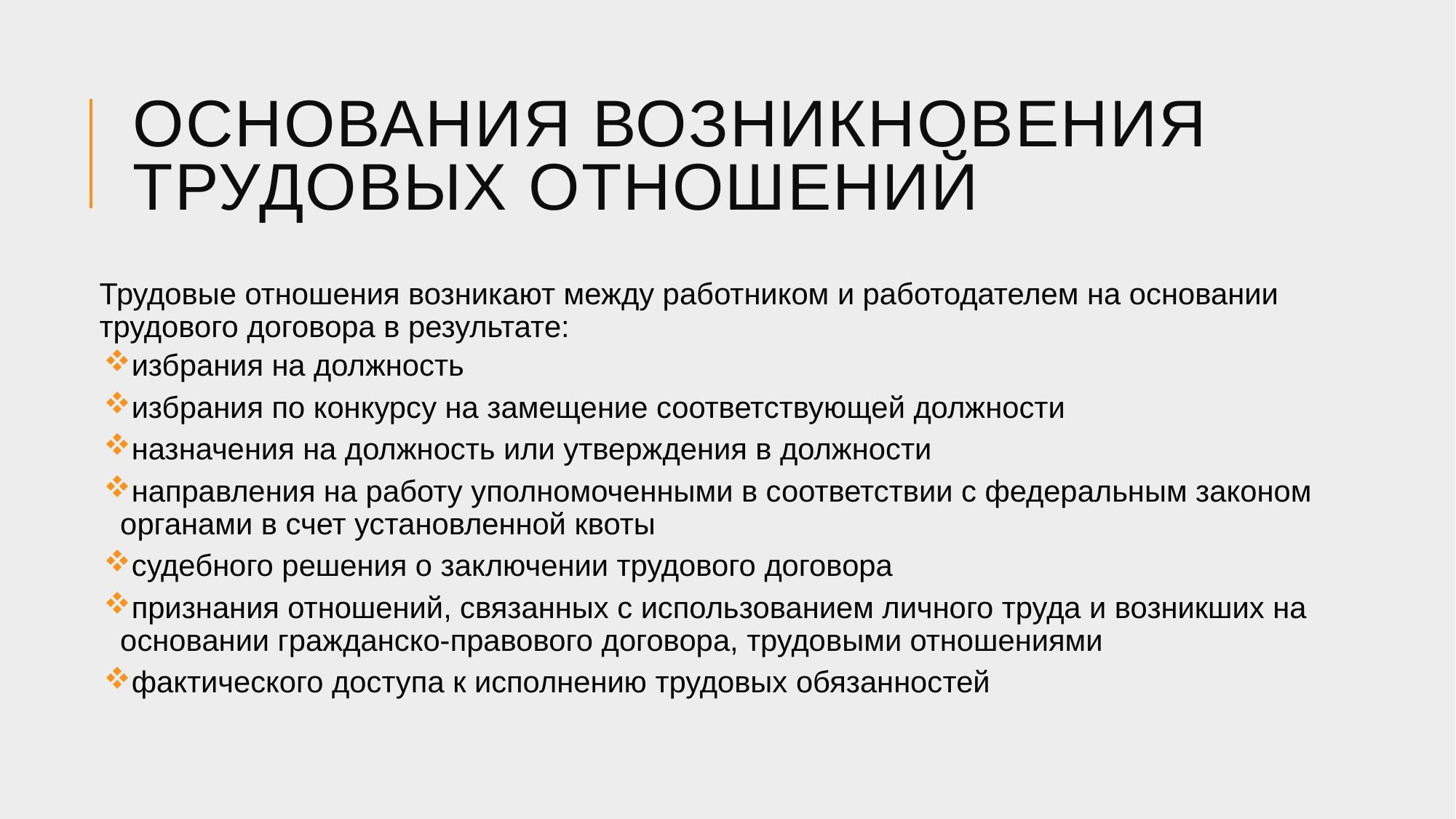

# Основания возникновения трудовых отношений
Трудовые отношения возникают между работником и работодателем на основании трудового договора в результате:
избрания на должность
избрания по конкурсу на замещение соответствующей должности
назначения на должность или утверждения в должности
направления на работу уполномоченными в соответствии с федеральным законом органами в счет установленной квоты
судебного решения о заключении трудового договора
признания отношений, связанных с использованием личного труда и возникших на основании гражданско-правового договора, трудовыми отношениями
фактического доступа к исполнению трудовых обязанностей